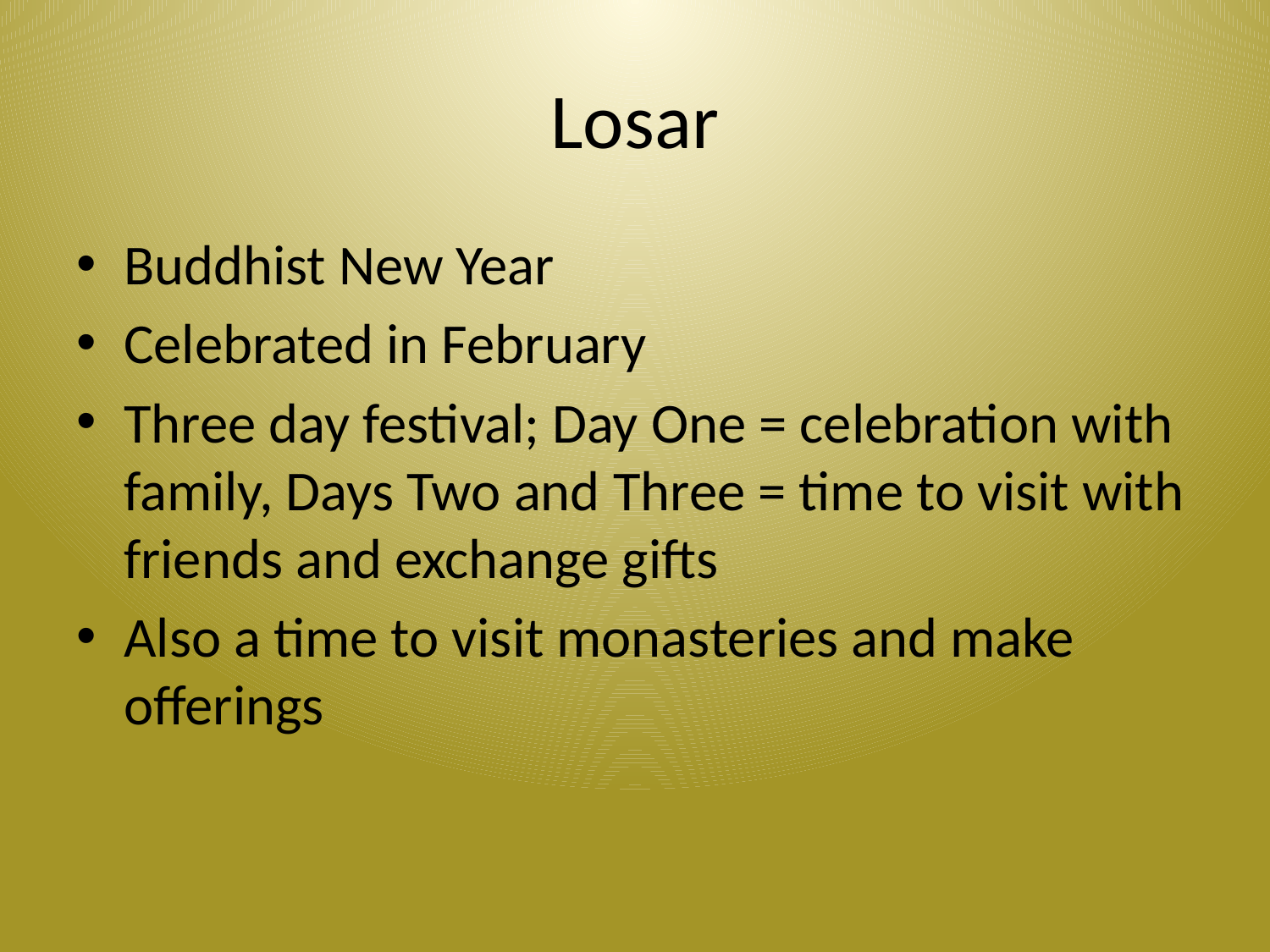

# Losar
Buddhist New Year
Celebrated in February
Three day festival; Day One = celebration with family, Days Two and Three = time to visit with friends and exchange gifts
Also a time to visit monasteries and make offerings